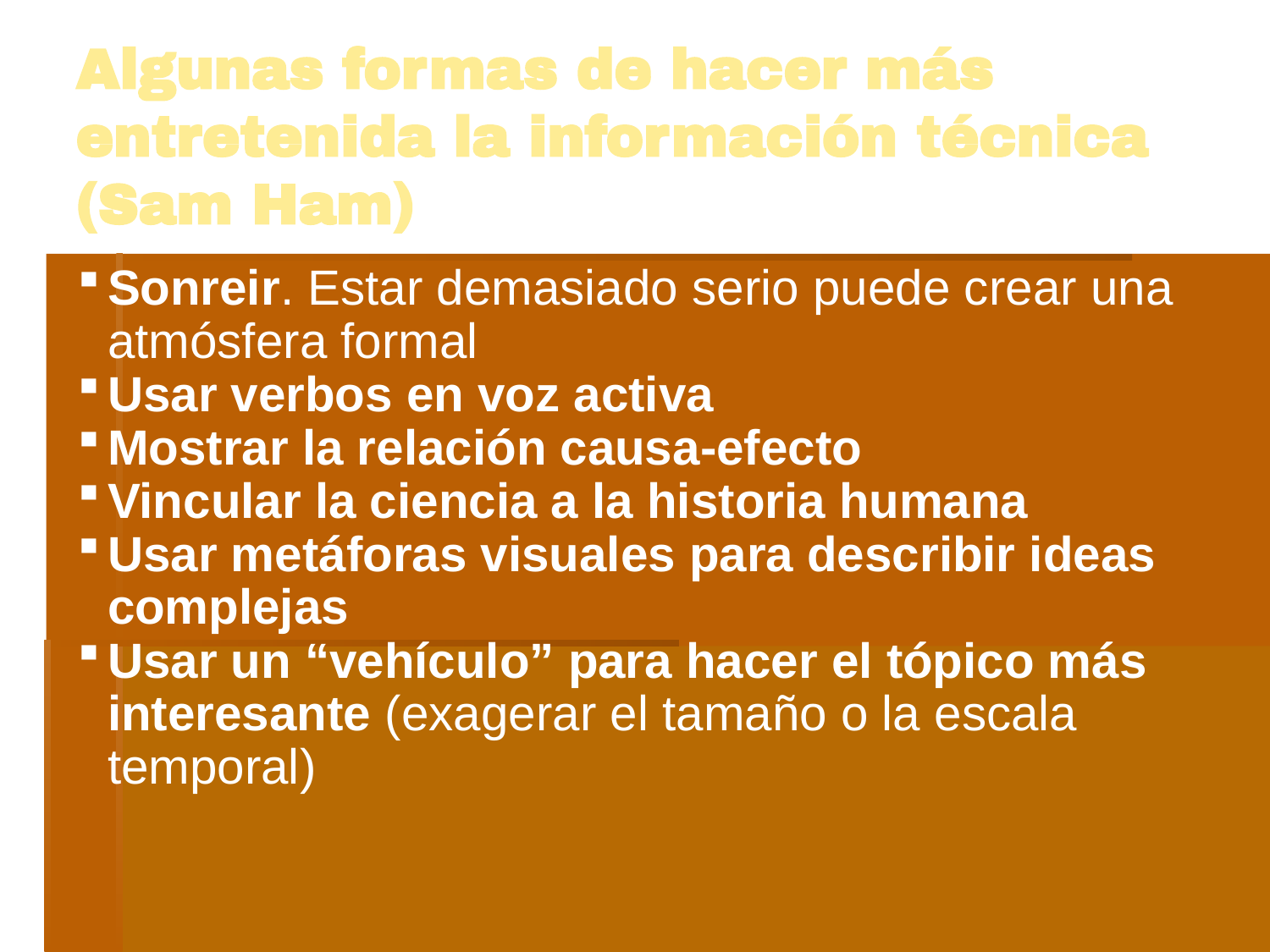

Algunas formas de hacer más entretenida la información técnica (Sam Ham)
Sonreir. Estar demasiado serio puede crear una atmósfera formal
Usar verbos en voz activa
Mostrar la relación causa-efecto
Vincular la ciencia a la historia humana
Usar metáforas visuales para describir ideas complejas
Usar un “vehículo” para hacer el tópico más interesante (exagerar el tamaño o la escala temporal)